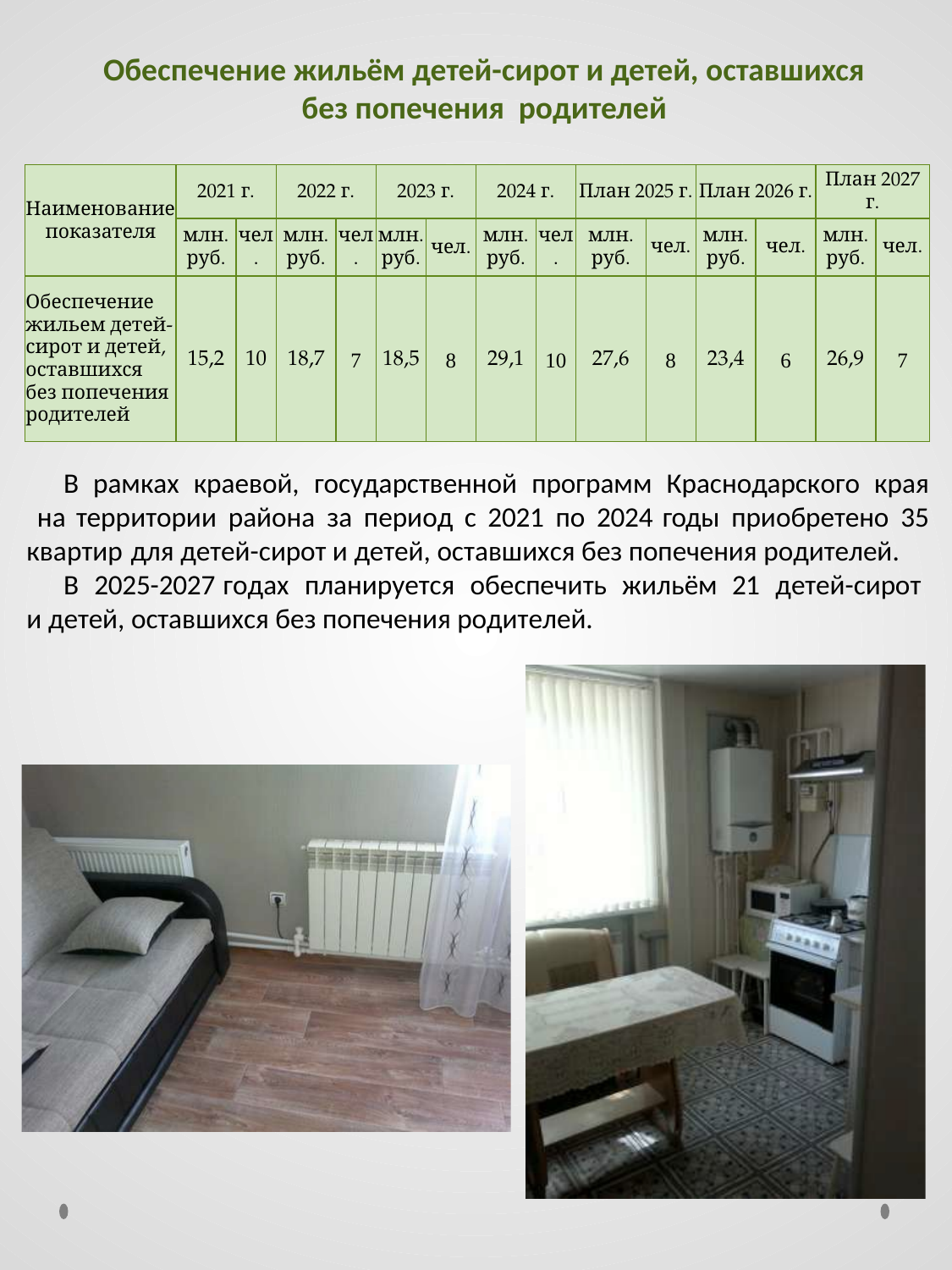

Обеспечение жильём детей-сирот и детей, оставшихся без попечения  родителей
| Наименование показателя | 2021 г. |  | 2022 г. |  | 2023 г. |  | 2024 г. |  | План 2025 г. |  | План 2026 г. |  | План 2027 г. |  |
| --- | --- | --- | --- | --- | --- | --- | --- | --- | --- | --- | --- | --- | --- | --- |
|  | млн. руб. | чел. | млн. руб. | чел. | млн. руб. | чел. | млн. руб. | чел. | млн. руб. | чел. | млн. руб. | чел. | млн. руб. | чел. |
| Обеспечение жильем детей- сирот и детей, оставшихся без попечения родителей | 15,2 | 10 | 18,7 | 7 | 18,5 | 8 | 29,1 | 10 | 27,6 | 8 | 23,4 | 6 | 26,9 | 7 |
В  рамках  краевой,  государственной  программ  Краснодарского  края  на территории района за период с 2021 по 2024 годы приобретено 35 квартир для детей-сирот и детей, оставшихся без попечения родителей.
В  2025-2027 годах  планируется  обеспечить  жильём  21  детей-сирот  и детей, оставшихся без попечения родителей.